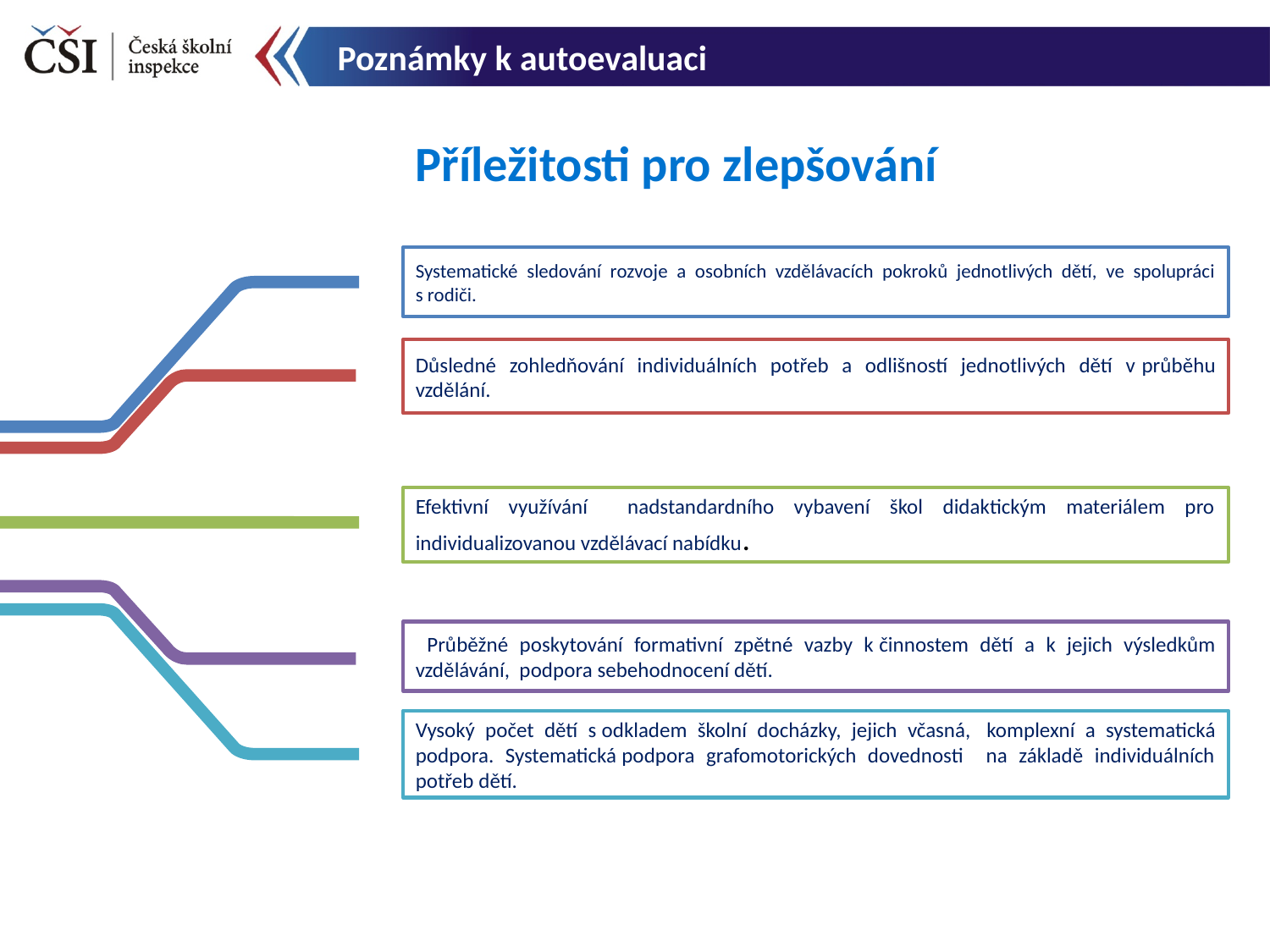

#
Poznámky k autoevaluaci
Příležitosti pro zlepšování
Systematické sledování rozvoje a osobních vzdělávacích pokroků jednotlivých dětí, ve spolupráci s rodiči.

Důsledné zohledňování individuálních potřeb a odlišností jednotlivých dětí v průběhu vzdělání.

Efektivní využívání  nadstandardního vybavení škol didaktickým materiálem pro individualizovanou vzdělávací nabídku.

 Průběžné poskytování formativní zpětné vazby k činnostem dětí a k jejich výsledkům vzdělávání,  podpora sebehodnocení dětí.
Vysoký počet dětí s odkladem školní docházky, jejich včasná,  komplexní a systematická podpora. Systematická podpora grafomotorických dovednosti  na základě individuálních potřeb dětí.